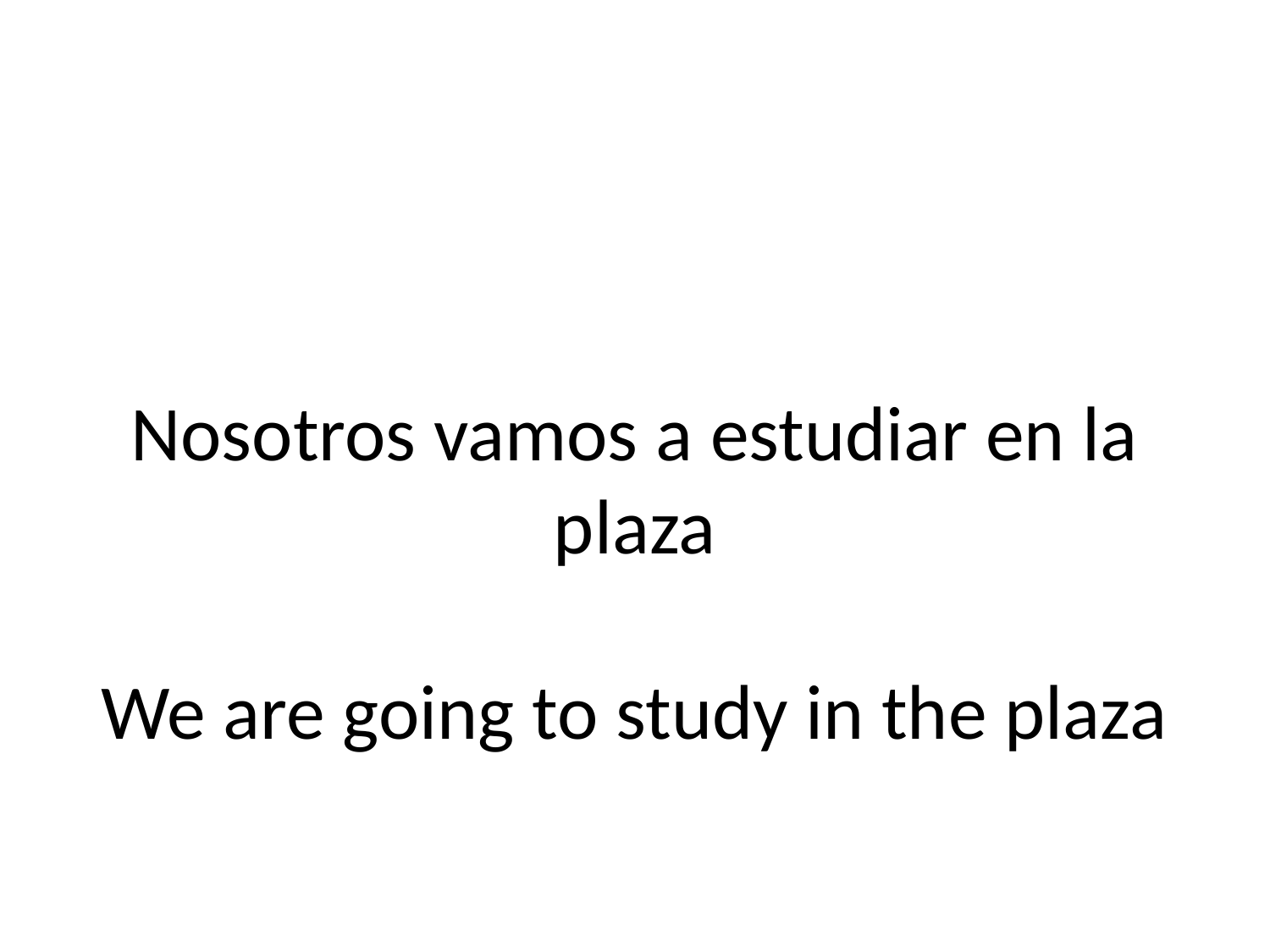

# Nosotros vamos a estudiar en la plaza We are going to study in the plaza